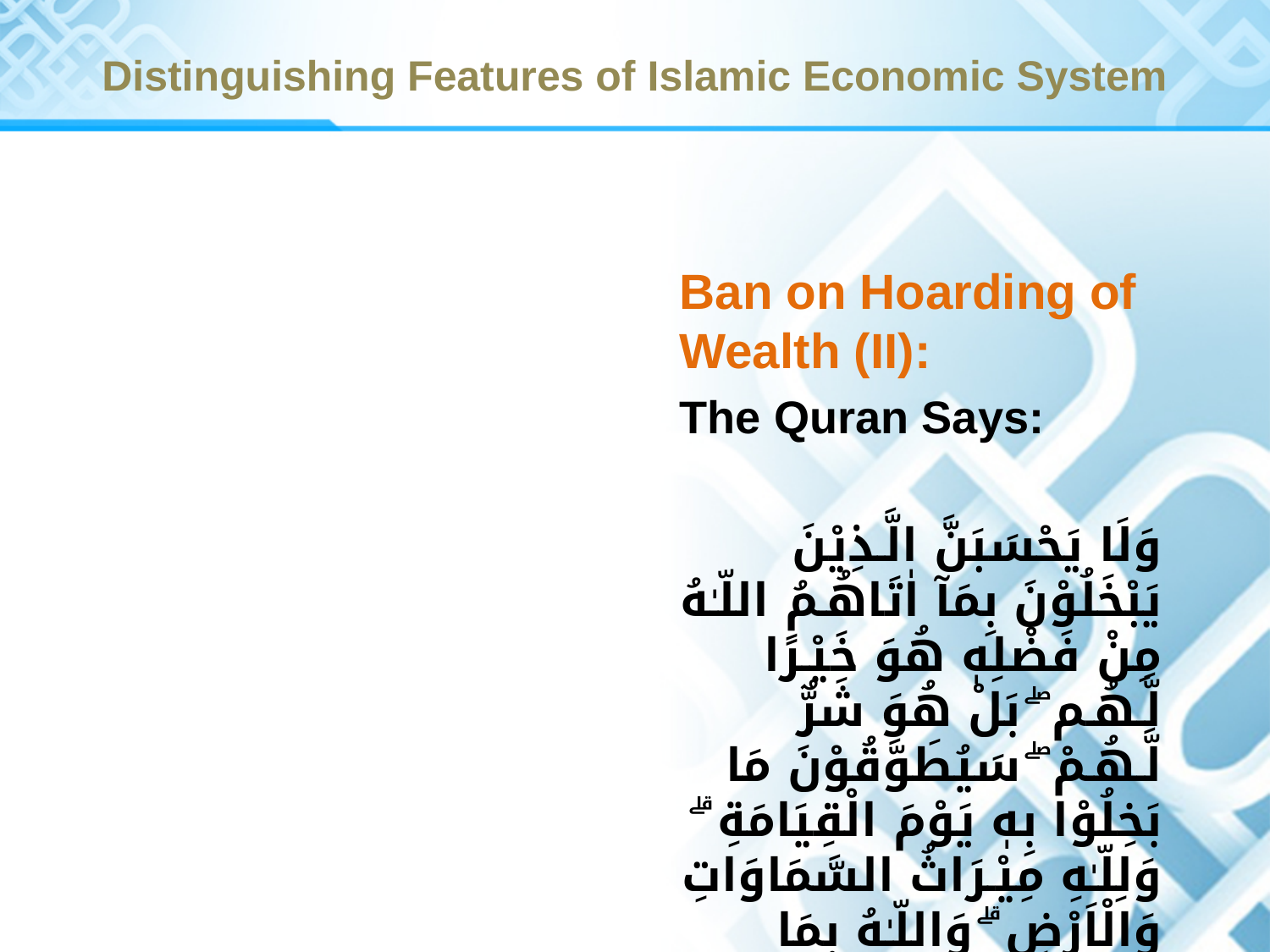

Distinguishing Features of Islamic Economic System
Ban on Hoarding of Wealth (II):
The Quran Says:

وَلَا يَحْسَبَنَّ الَّـذِيْنَ يَبْخَلُوْنَ بِمَآ اٰتَاهُـمُ اللّـٰهُ مِنْ فَضْلِهٖ هُوَ خَيْـرًا لَّـهُـم ۖ بَلْ هُوَ شَرٌّ لَّـهُـمْ ۖ سَيُطَوَّقُوْنَ مَا بَخِلُوْا بِهٖ يَوْمَ الْقِيَامَةِ ۗ وَلِلّـٰهِ مِيْـرَاثُ السَّمَاوَاتِ وَالْاَرْضِ ۗ وَاللّـٰهُ بِمَا تَعْمَلُوْنَ خَبِيْرٌ